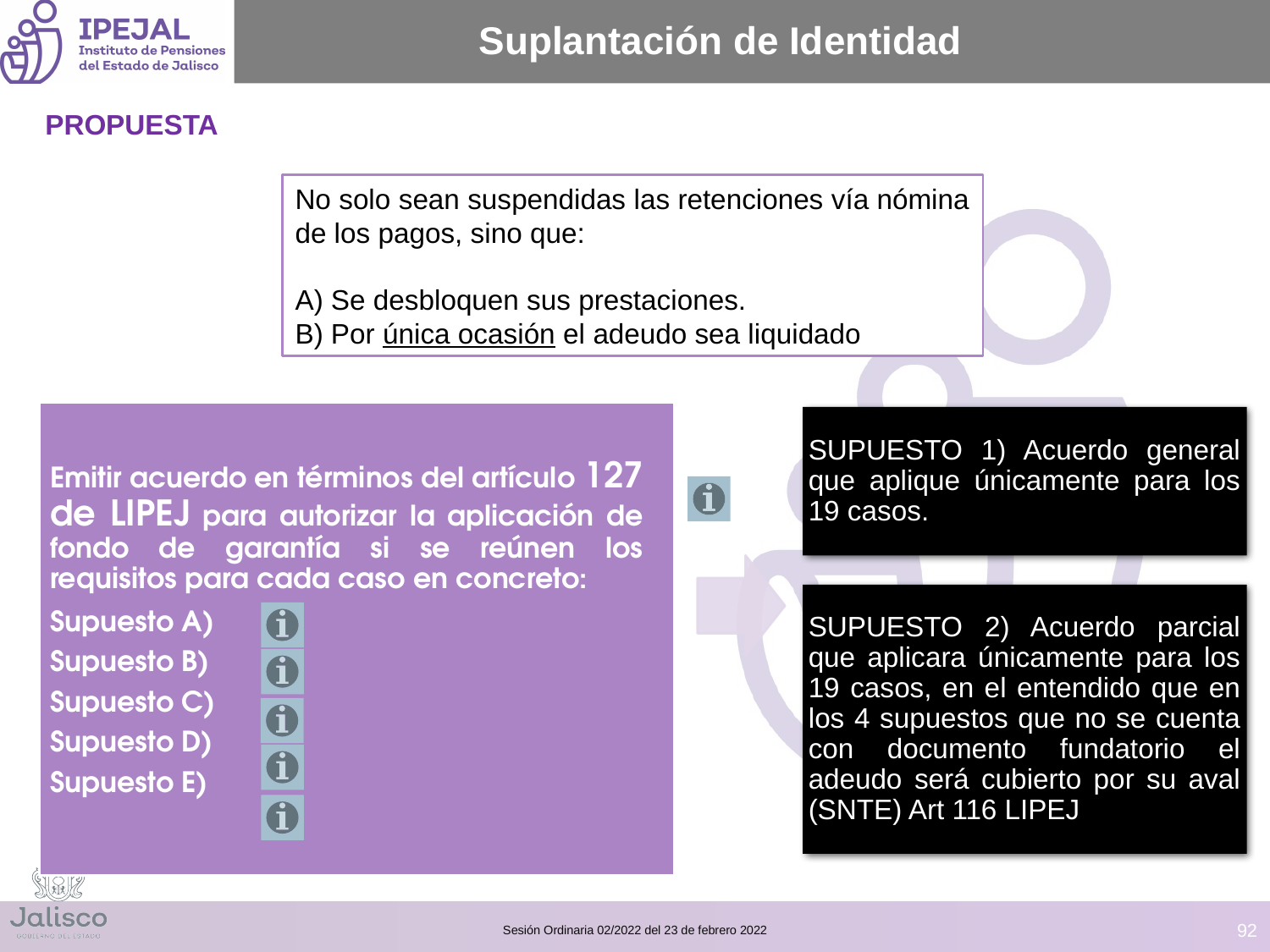

# Suplantación de Identidad
PROPUESTA
No solo sean suspendidas las retenciones vía nómina de los pagos, sino que:

A) Se desbloquen sus prestaciones.
B) Por única ocasión el adeudo sea liquidado

Emitir acuerdo en términos del artículo 127 de LIPEJ para autorizar la aplicación de fondo de garantía si se reúnen los requisitos para cada caso en concreto:
Supuesto A)
Supuesto B)
Supuesto C)
Supuesto D)
Supuesto E)
SUPUESTO 1) Acuerdo general que aplique únicamente para los 19 casos.

SUPUESTO 2) Acuerdo parcial que aplicara únicamente para los 19 casos, en el entendido que en los 4 supuestos que no se cuenta con documento fundatorio el adeudo será cubierto por su aval (SNTE) Art 116 LIPEJ

92
Sesión Ordinaria 02/2022 del 23 de febrero 2022